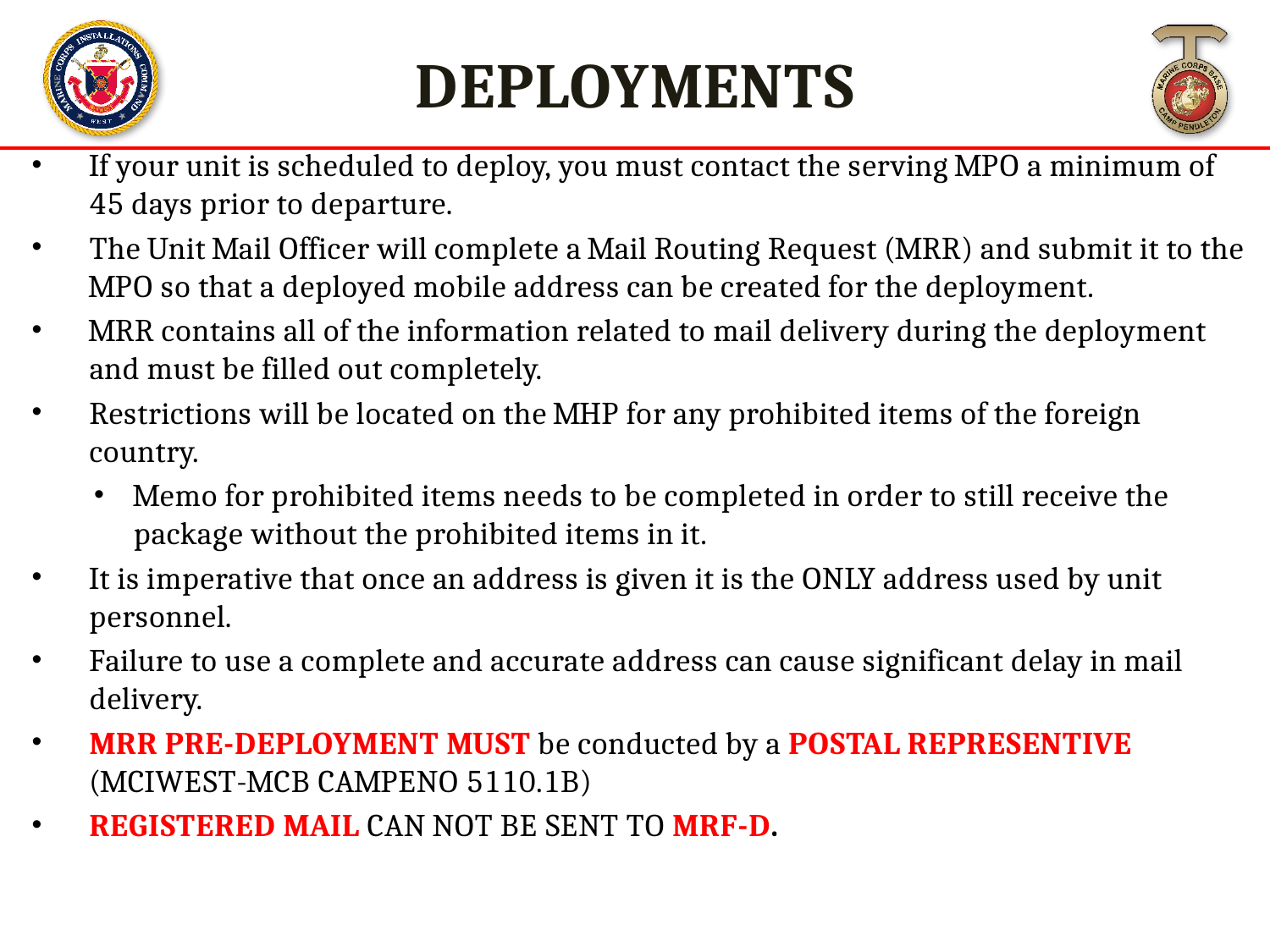

DEPLOYMENTS
If your unit is scheduled to deploy, you must contact the serving MPO a minimum of 45 days prior to departure.
The Unit Mail Officer will complete a Mail Routing Request (MRR) and submit it to the MPO so that a deployed mobile address can be created for the deployment.
MRR contains all of the information related to mail delivery during the deployment and must be filled out completely.
Restrictions will be located on the MHP for any prohibited items of the foreign country.
Memo for prohibited items needs to be completed in order to still receive the package without the prohibited items in it.
It is imperative that once an address is given it is the ONLY address used by unit personnel.
Failure to use a complete and accurate address can cause significant delay in mail delivery.
MRR PRE-DEPLOYMENT MUST be conducted by a POSTAL REPRESENTIVE (MCIWEST-MCB CAMPENO 5110.1B)
REGISTERED MAIL CAN NOT BE SENT TO MRF-D.